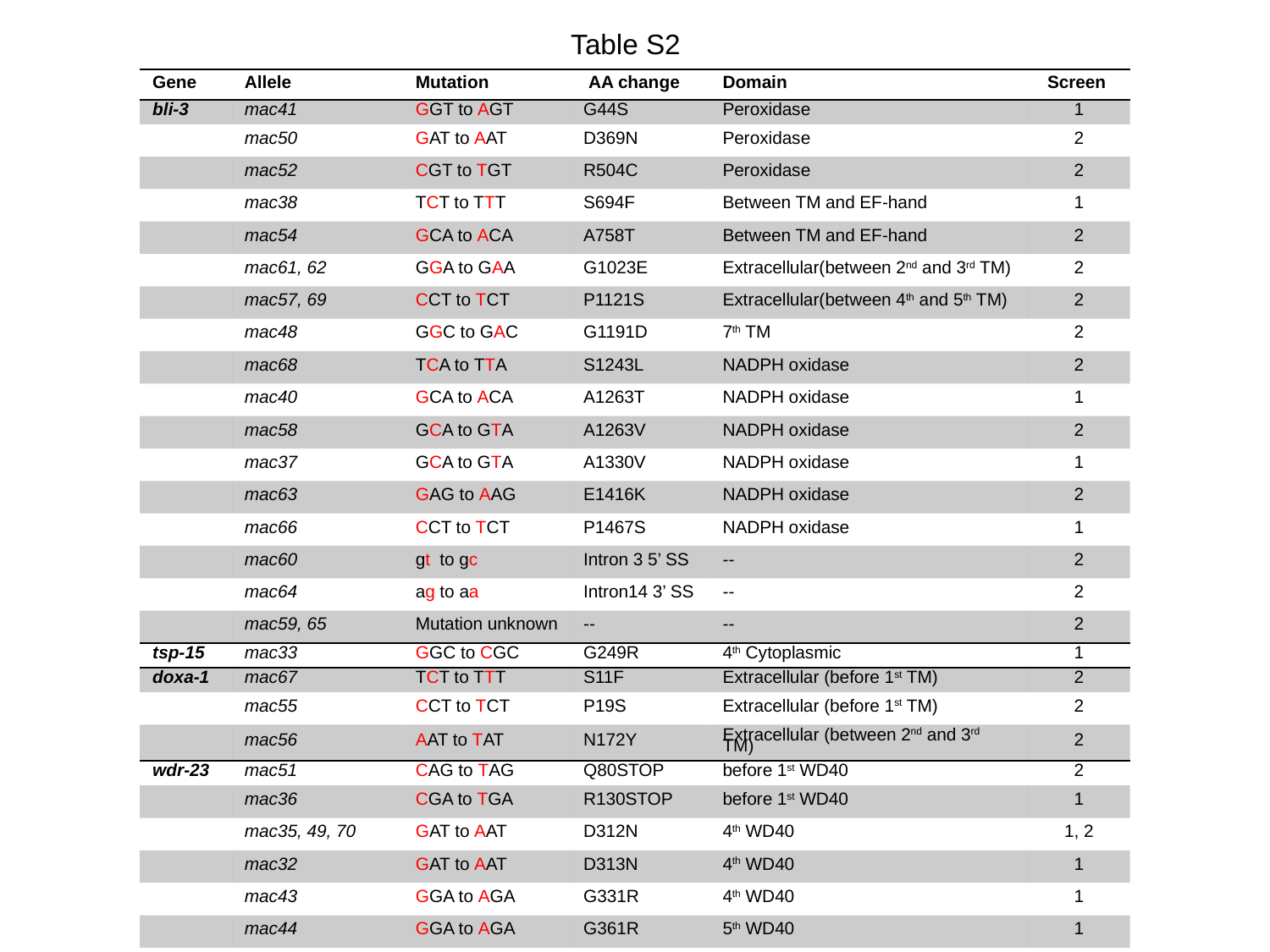

Table S2
| Gene | Allele | Mutation | AA change | Domain | Screen |
| --- | --- | --- | --- | --- | --- |
| bli-3 | mac41 | GGT to AGT | G44S | Peroxidase | 1 |
|  | mac50 | GAT to AAT | D369N | Peroxidase | 2 |
|  | mac52 | CGT to TGT | R504C | Peroxidase | 2 |
|  | mac38 | TCT to TTT | S694F | Between TM and EF-hand | 1 |
|  | mac54 | GCA to ACA | A758T | Between TM and EF-hand | 2 |
|  | mac61, 62 | GGA to GAA | G1023E | Extracellular(between 2nd and 3rd TM) | 2 |
|  | mac57, 69 | CCT to TCT | P1121S | Extracellular(between 4th and 5th TM) | 2 |
|  | mac48 | GGC to GAC | G1191D | 7th TM | 2 |
|  | mac68 | TCA to TTA | S1243L | NADPH oxidase | 2 |
|  | mac40 | GCA to ACA | A1263T | NADPH oxidase | 1 |
|  | mac58 | GCA to GTA | A1263V | NADPH oxidase | 2 |
|  | mac37 | GCA to GTA | A1330V | NADPH oxidase | 1 |
|  | mac63 | GAG to AAG | E1416K | NADPH oxidase | 2 |
|  | mac66 | CCT to TCT | P1467S | NADPH oxidase | 1 |
|  | mac60 | gt to gc | Intron 3 5’ SS | -- | 2 |
|  | mac64 | ag to aa | Intron14 3’ SS | -- | 2 |
|  | mac59, 65 | Mutation unknown | -- | -- | 2 |
| tsp-15 | mac33 | GGC to CGC | G249R | 4th Cytoplasmic | 1 |
| doxa-1 | mac67 | TCT to TTT | S11F | Extracellular (before 1st TM) | 2 |
|  | mac55 | CCT to TCT | P19S | Extracellular (before 1st TM) | 2 |
|  | mac56 | AAT to TAT | N172Y | Extracellular (between 2nd and 3rd TM) | 2 |
| wdr-23 | mac51 | CAG to TAG | Q80STOP | before 1st WD40 | 2 |
|  | mac36 | CGA to TGA | R130STOP | before 1st WD40 | 1 |
|  | mac35, 49, 70 | GAT to AAT | D312N | 4th WD40 | 1, 2 |
|  | mac32 | GAT to AAT | D313N | 4th WD40 | 1 |
|  | mac43 | GGA to AGA | G331R | 4th WD40 | 1 |
|  | mac44 | GGA to AGA | G361R | 5th WD40 | 1 |
|  | mac42 | TGG to TGA | W413STOP | between 5th and 6th WD40 | 1 |
| skn-1 | mac53 | GGT to GAT | G39D |  | 2 |
|  | mac415 | CGT to TGT | R41C |  | 3 |
|  | mac39 | CGT to TGT | R43C |  | 1 |
|  | mac411, 413, 416 | GAG to AAG | E147K |  | 3 |